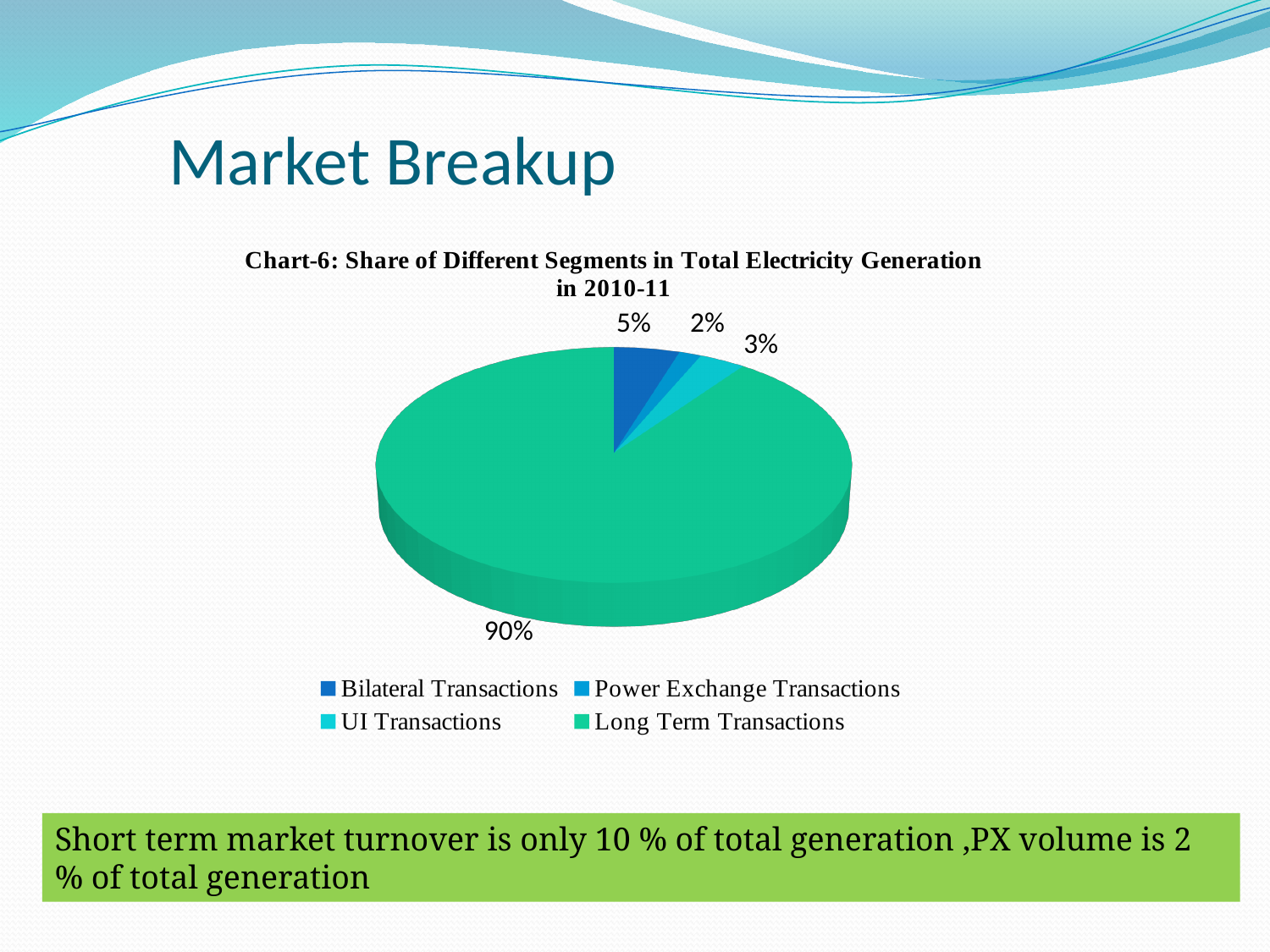

Market Breakup

[unsupported chart]

Short term market turnover is only 10 % of total generation ,PX volume is 2 % of total generation